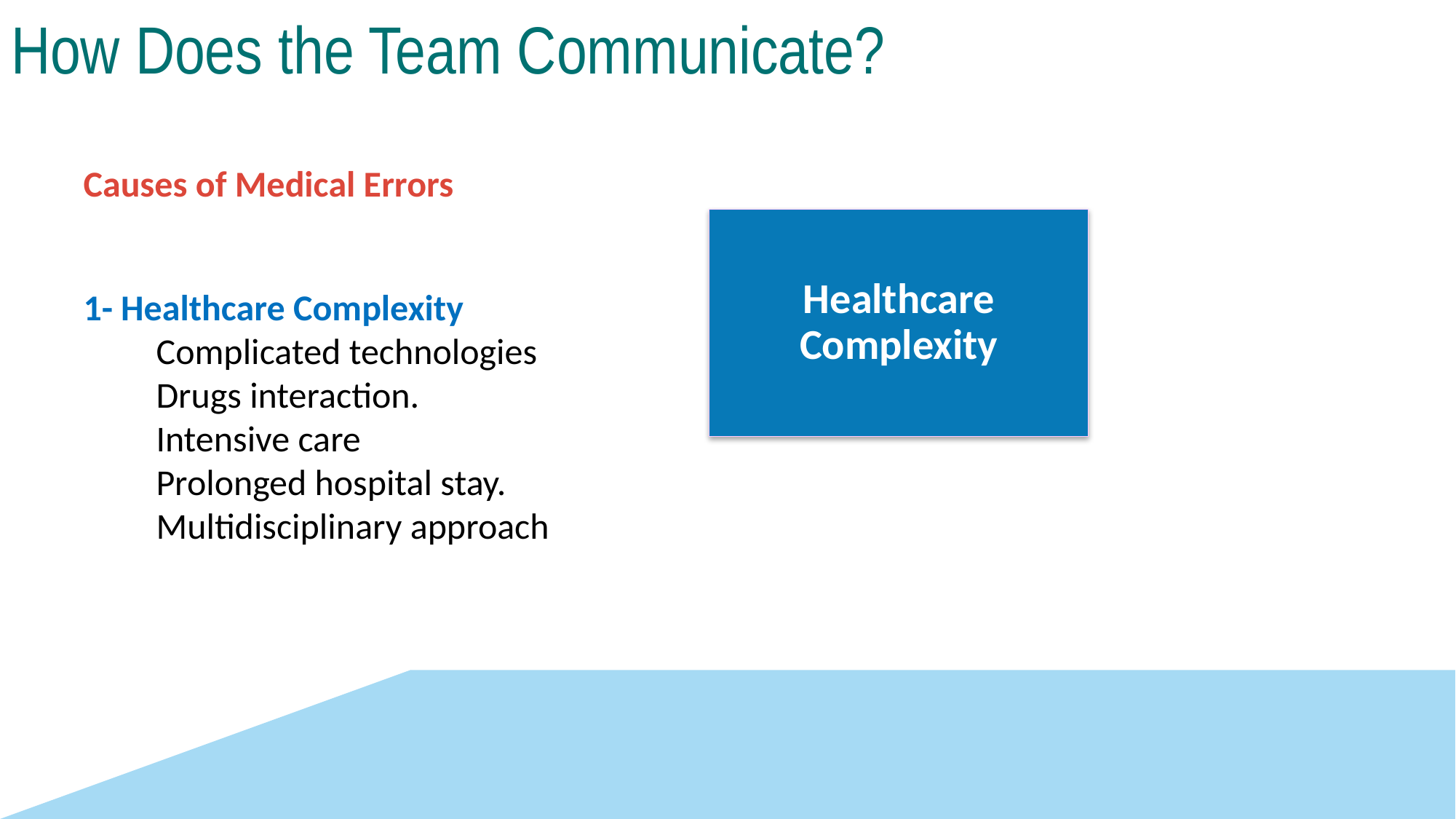

# How Does the Team Communicate?
Causes of Medical Errors

1- Healthcare Complexity
Complicated technologies
Drugs interaction.
Intensive care
Prolonged hospital stay.
Multidisciplinary approach

Healthcare Complexity